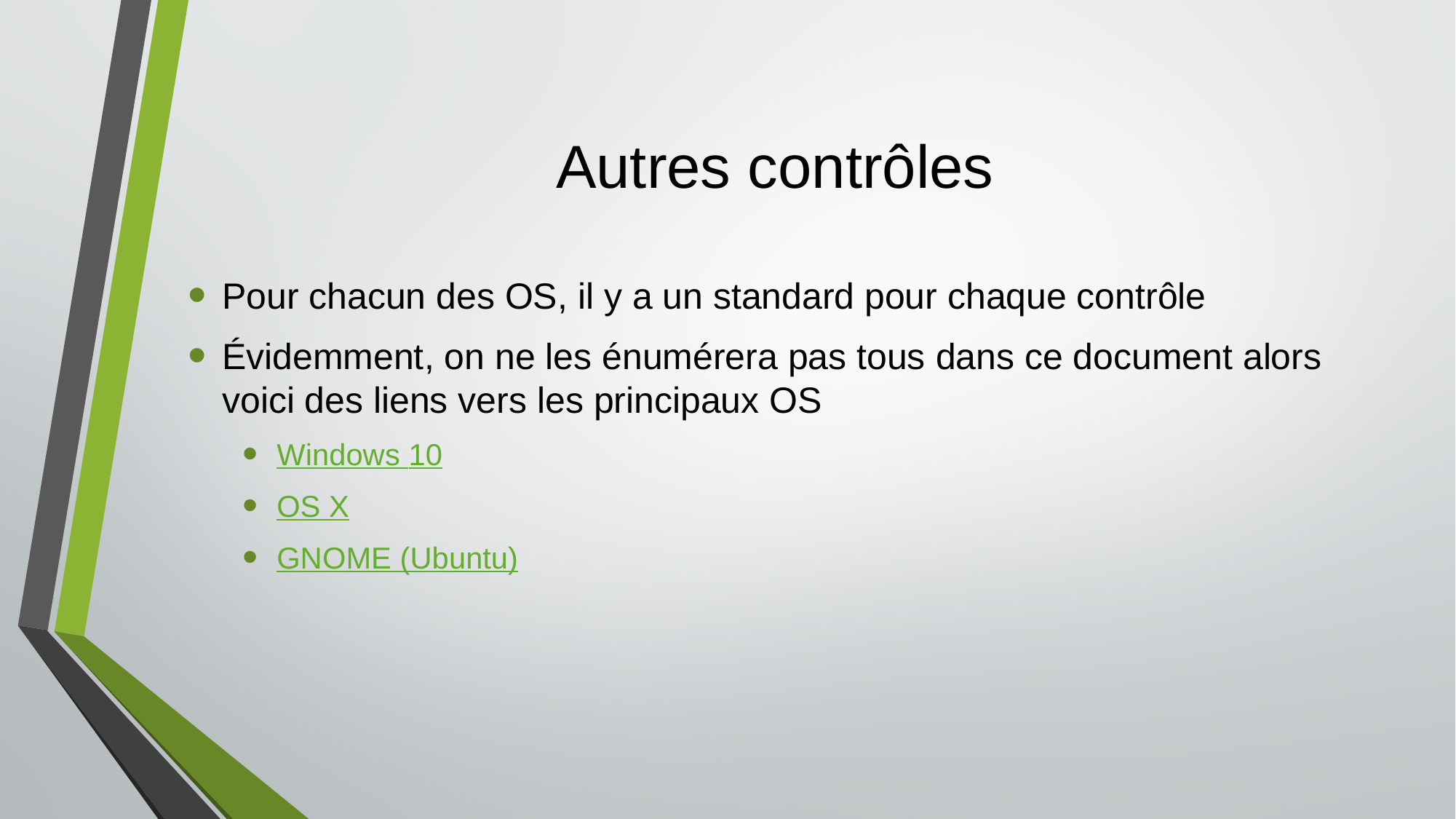

# Autres contrôles
Pour chacun des OS, il y a un standard pour chaque contrôle
Évidemment, on ne les énumérera pas tous dans ce document alors voici des liens vers les principaux OS
Windows 10
OS X
GNOME (Ubuntu)